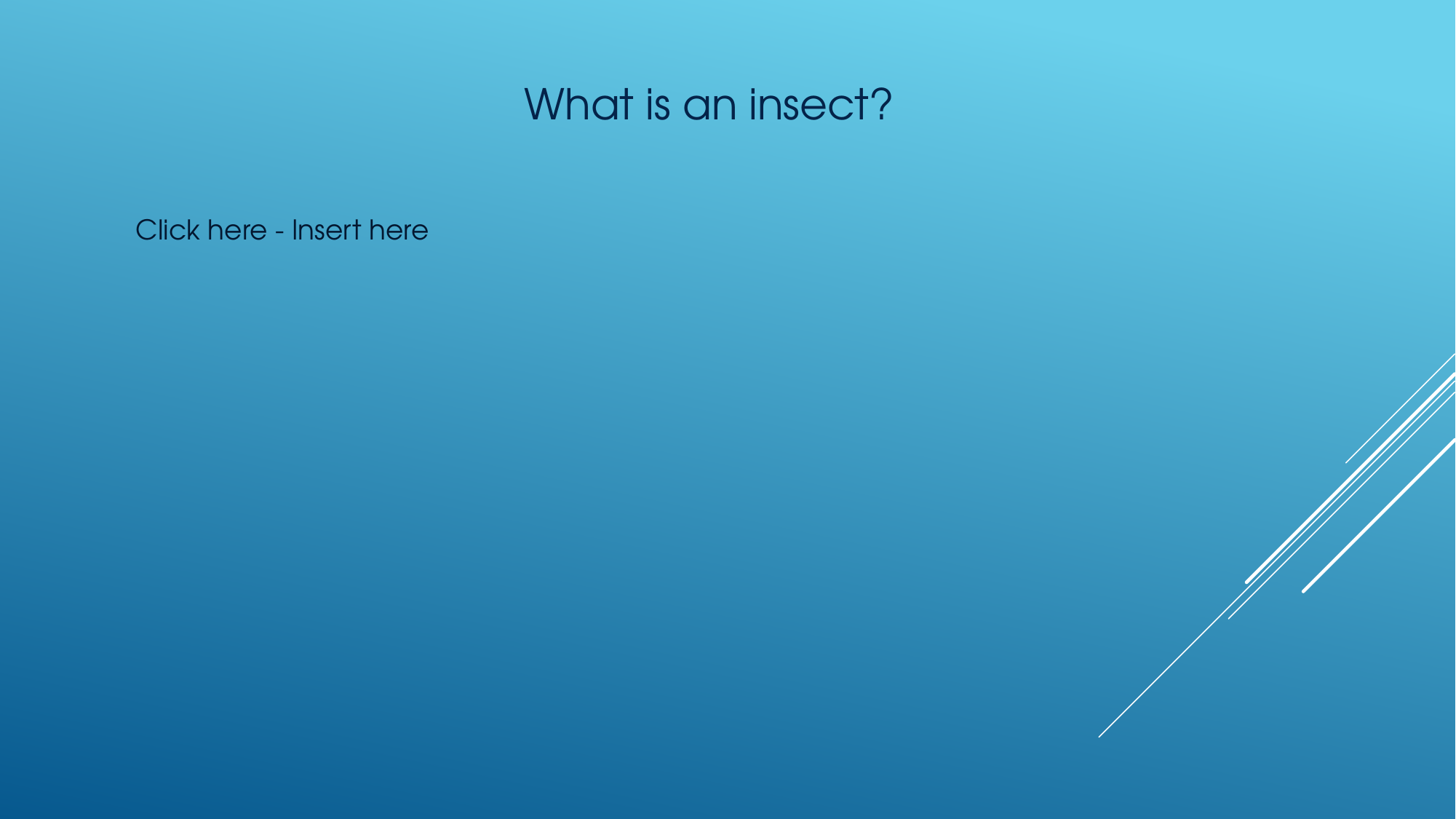

What is an insect?
Click here - Insert here